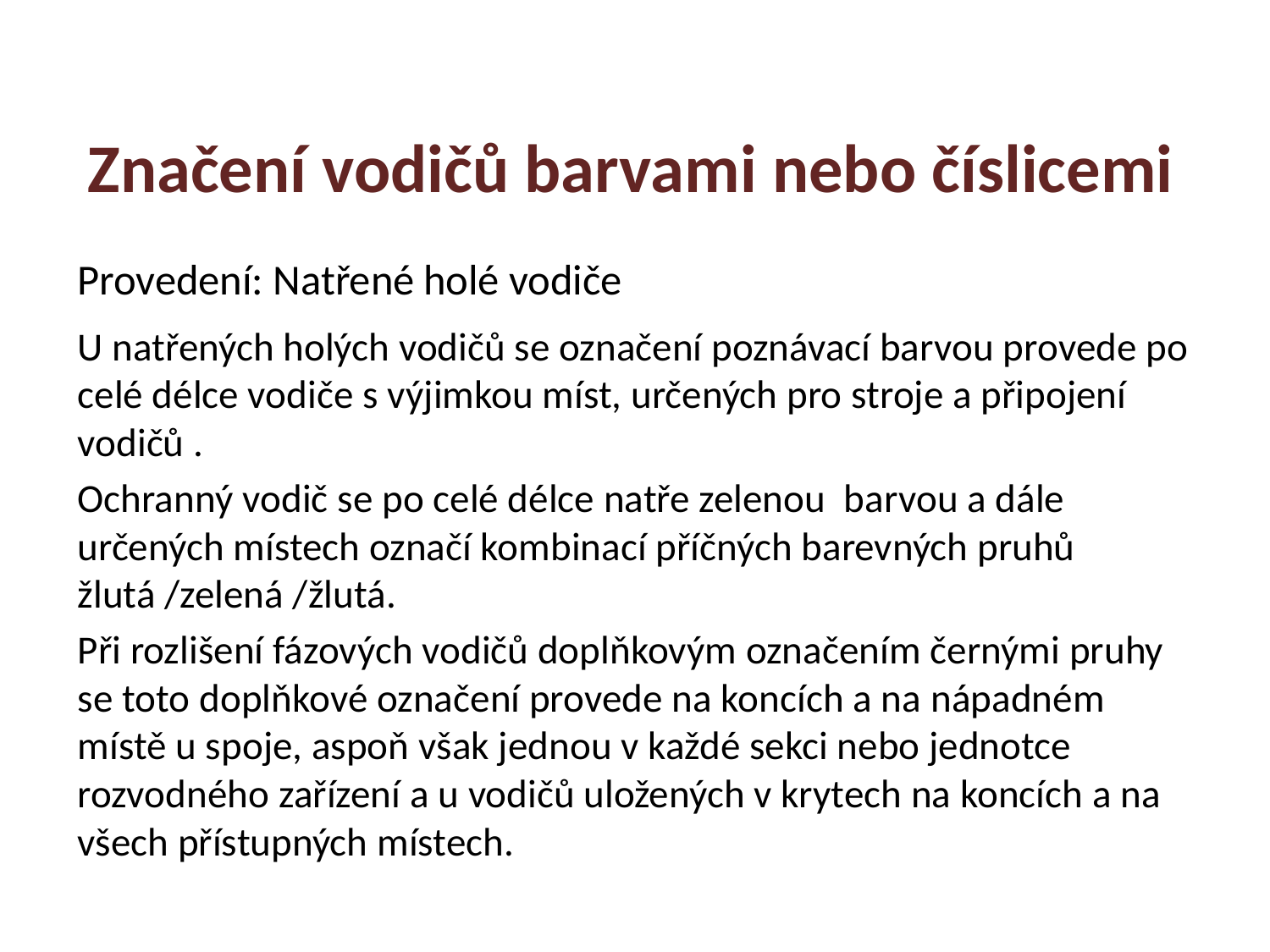

# Značení vodičů barvami nebo číslicemi
Provedení: Natřené holé vodiče
U natřených holých vodičů se označení poznávací barvou provede po celé délce vodiče s výjimkou míst, určených pro stroje a připojení vodičů .
Ochranný vodič se po celé délce natře zelenou  barvou a dále  určených místech označí kombinací příčných barevných pruhů žlutá /zelená /žlutá.
Při rozlišení fázových vodičů doplňkovým označením černými pruhy se toto doplňkové označení provede na koncích a na nápadném místě u spoje, aspoň však jednou v každé sekci nebo jednotce rozvodného zařízení a u vodičů uložených v krytech na koncích a na všech přístupných místech.